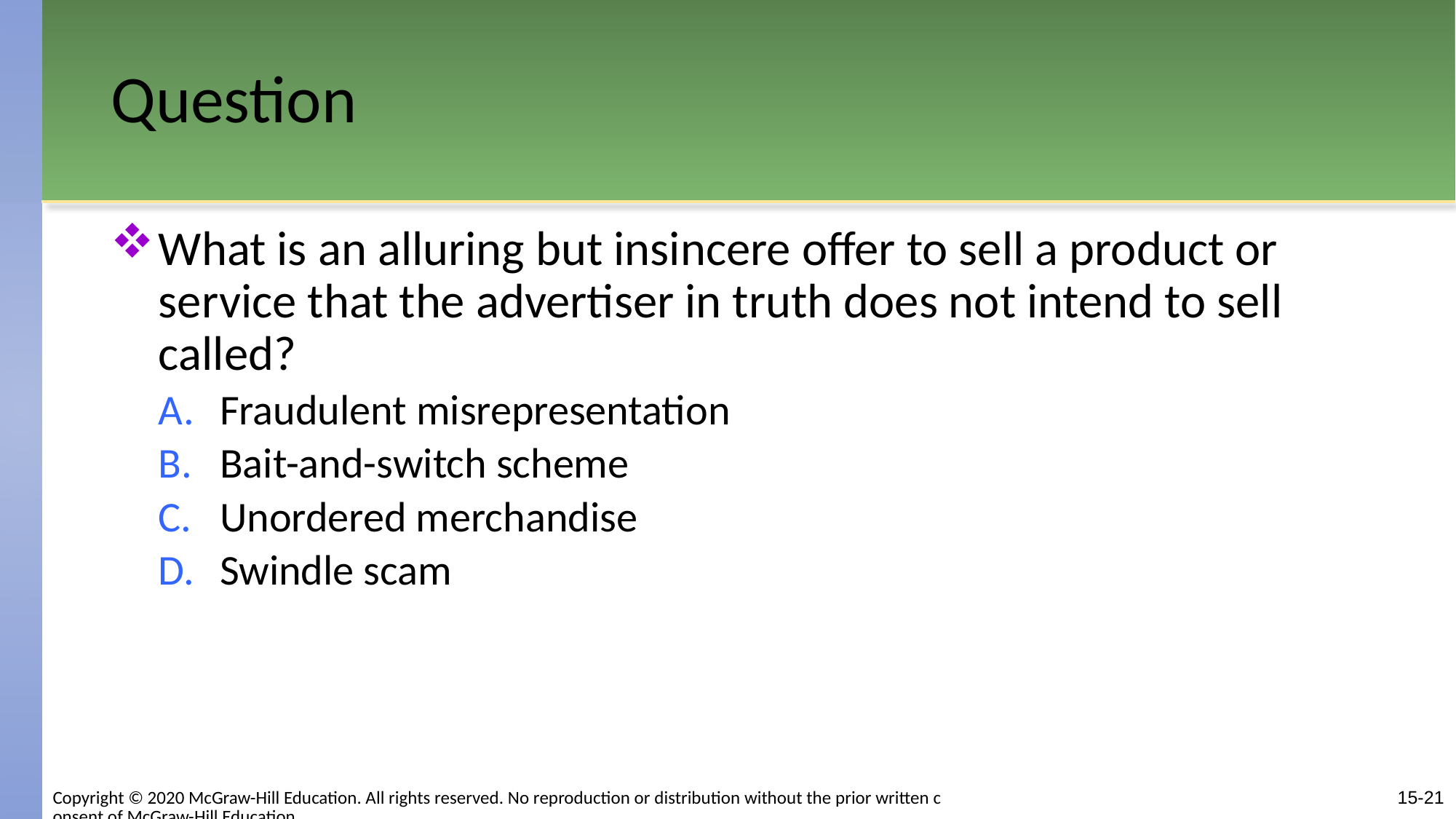

# Question
What is an alluring but insincere offer to sell a product or service that the advertiser in truth does not intend to sell called?
Fraudulent misrepresentation
Bait-and-switch scheme
Unordered merchandise
Swindle scam
15-21
Copyright © 2020 McGraw-Hill Education. All rights reserved. No reproduction or distribution without the prior written consent of McGraw-Hill Education.